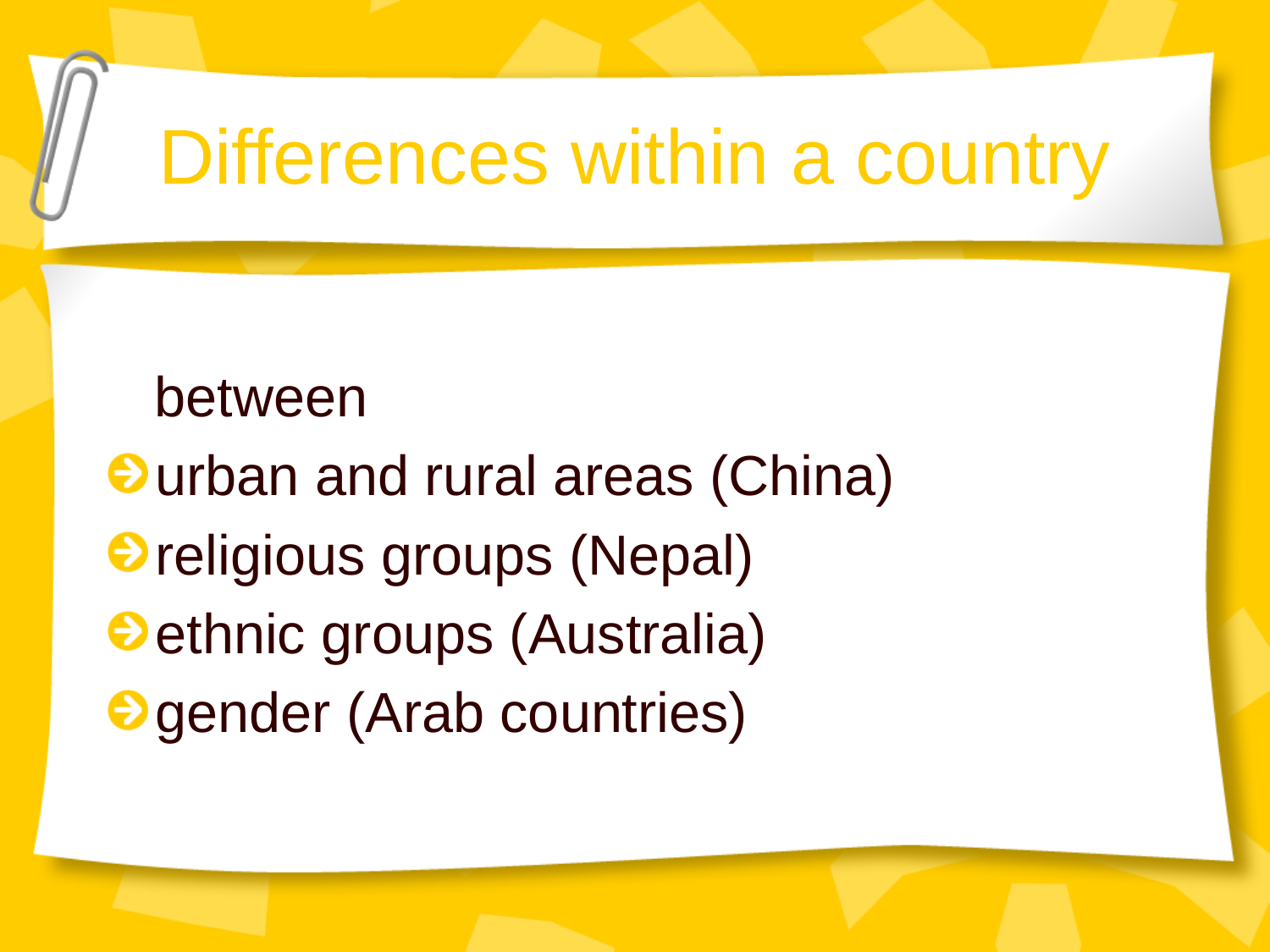

# Differences within a country

   between
urban and rural areas (China)
religious groups (Nepal)
ethnic groups (Australia)
gender (Arab countries)